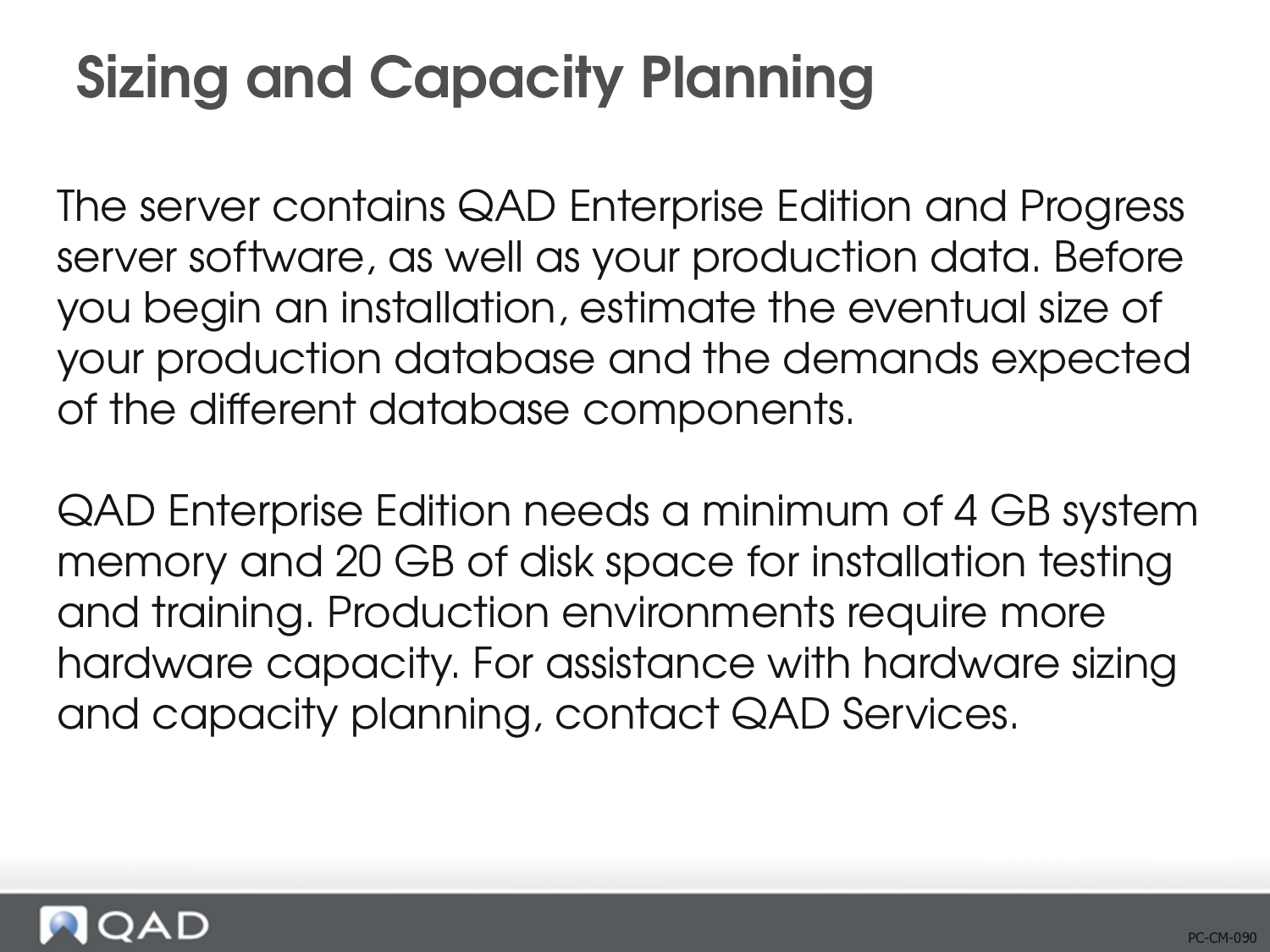

# Sizing and Capacity Planning
The server contains QAD Enterprise Edition and Progress server software, as well as your production data. Before you begin an installation, estimate the eventual size of your production database and the demands expected of the different database components.

QAD Enterprise Edition needs a minimum of 4 GB system memory and 20 GB of disk space for installation testing and training. Production environments require more hardware capacity. For assistance with hardware sizing and capacity planning, contact QAD Services.
PC-CM-090